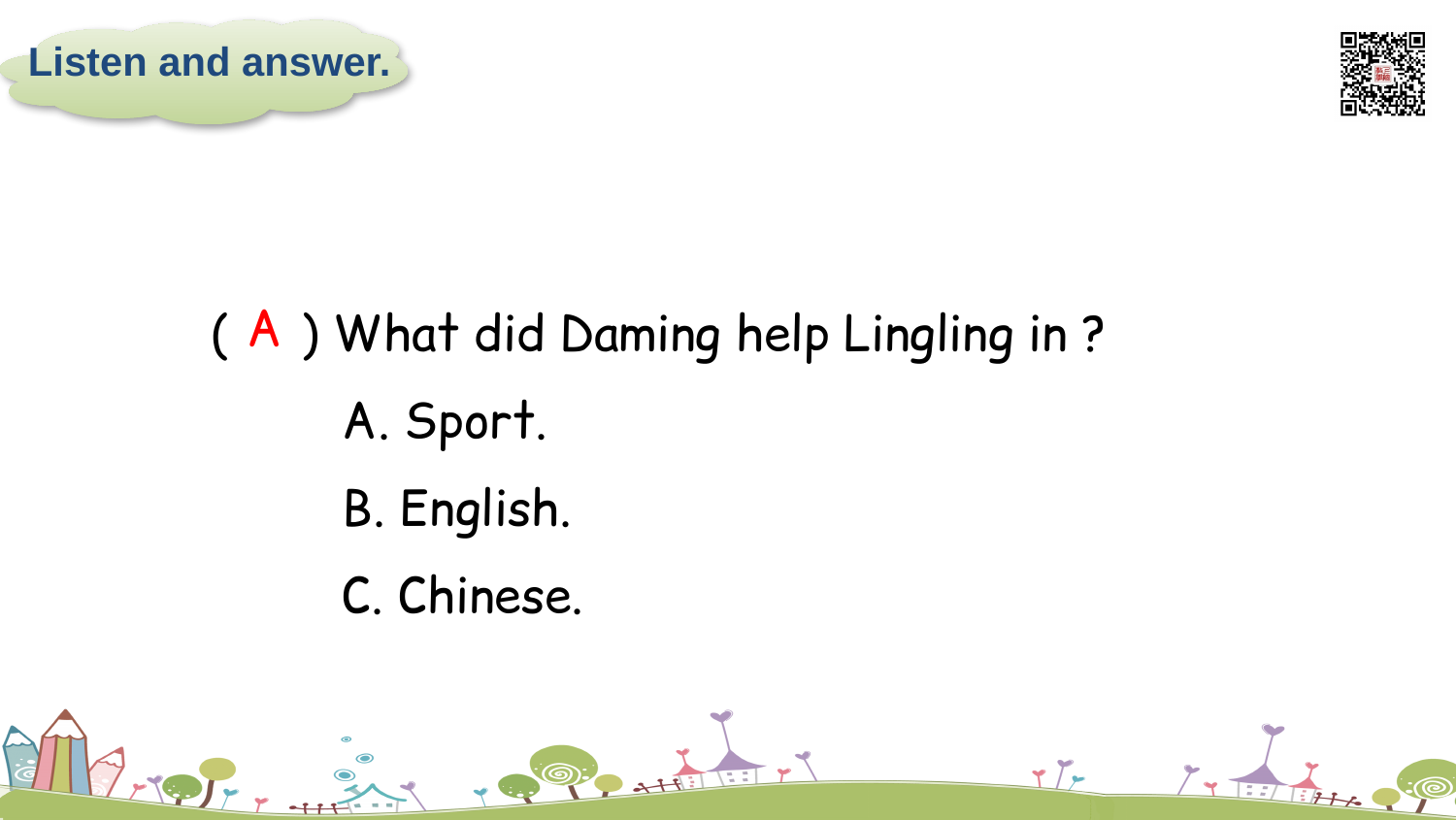

Listen and answer.
(     ) What did Daming help Lingling in ?
         A. Sport.
         B. English.
         C. Chinese.
A